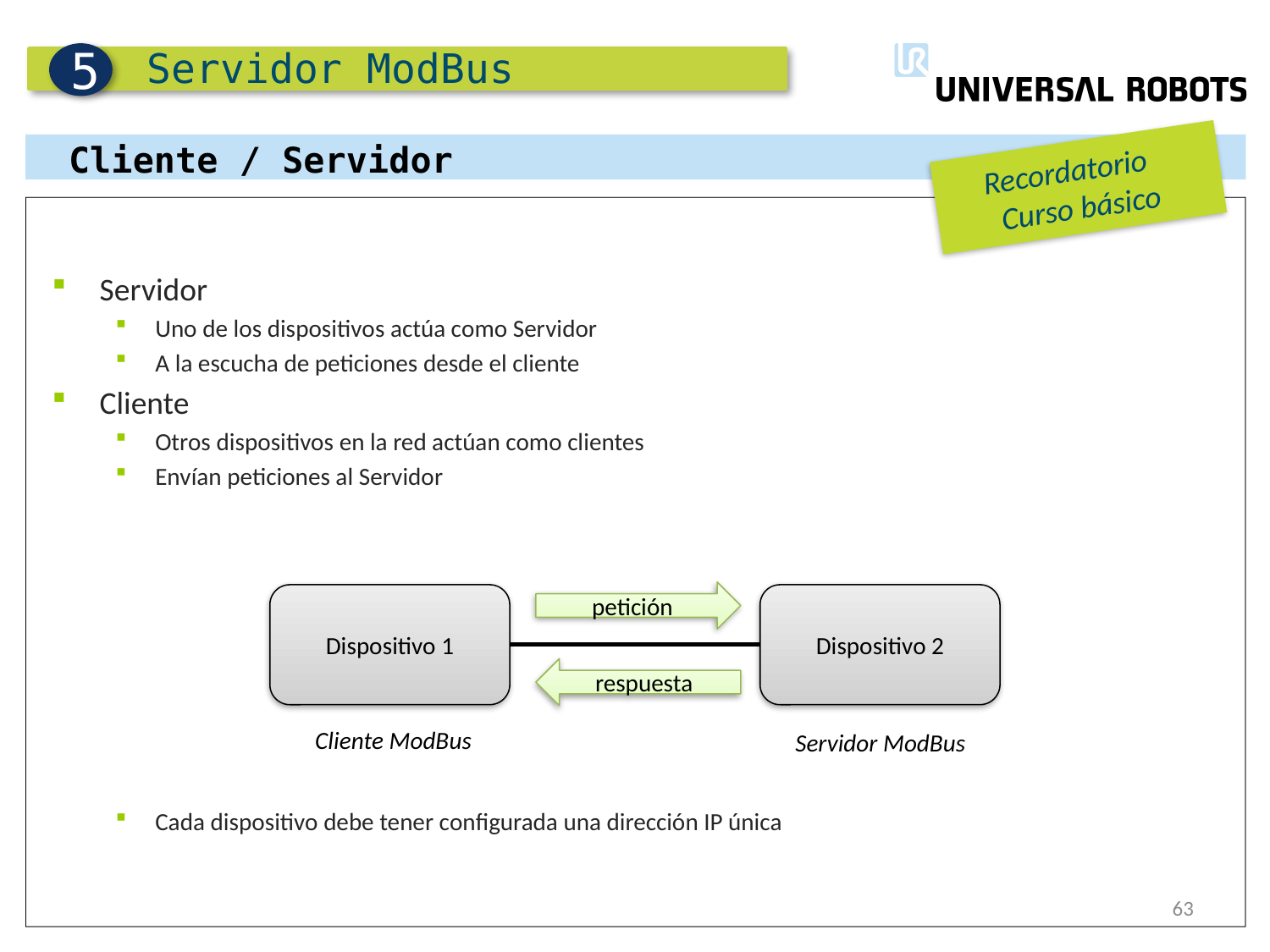

Servidor ModBus

5
Cliente / Servidor
Recordatorio    Curso básico

Servidor
Uno de los dispositivos actúa como Servidor
A la escucha de peticiones desde el cliente
Cliente
Otros dispositivos en la red actúan como clientes
Envían peticiones al Servidor

Cada dispositivo debe tener configurada una dirección IP única

petición
Dispositivo 2
Cliente ModBus
Servidor ModBus
Dispositivo 1
respuesta
63